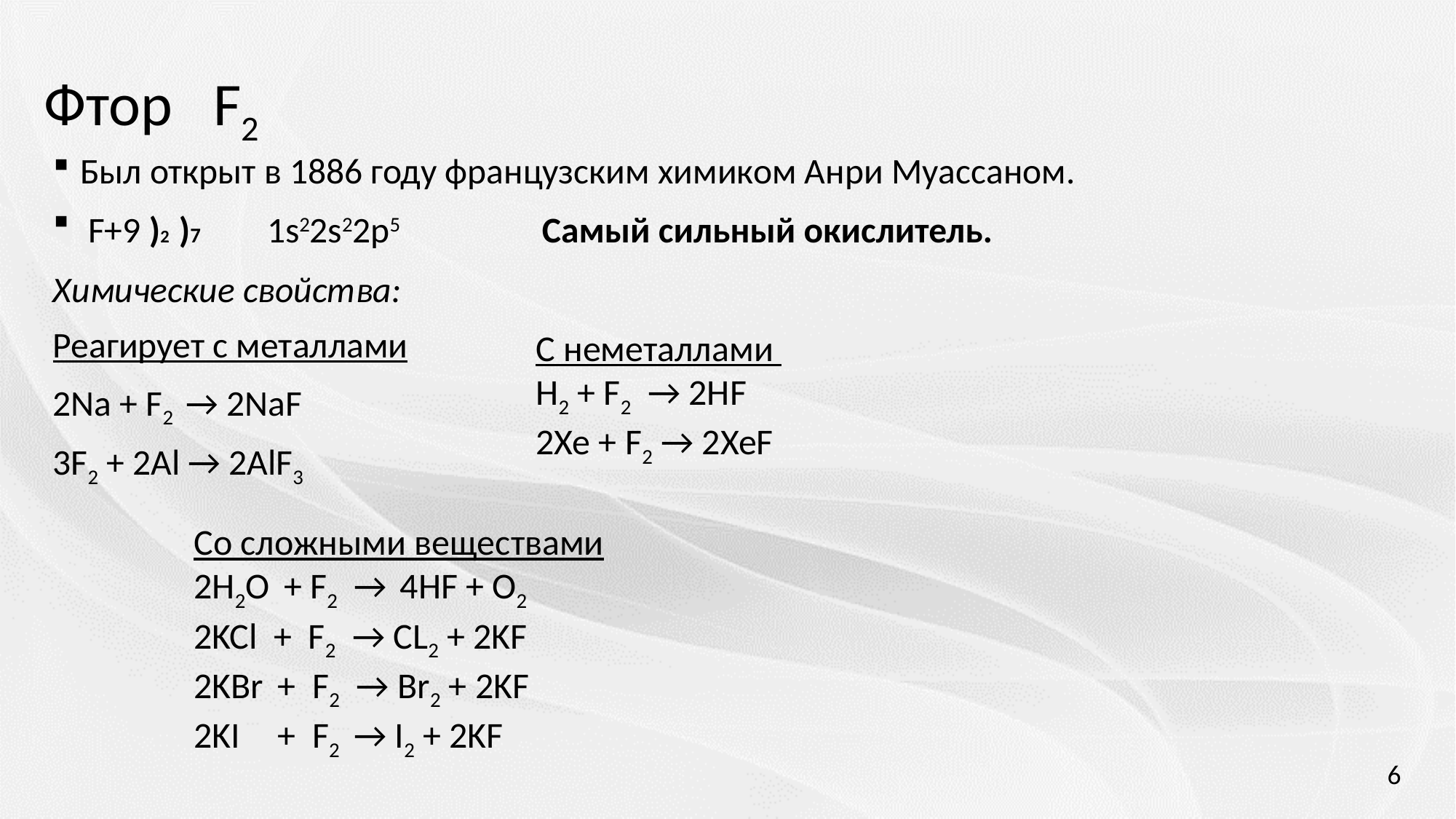

# Фтор   F2
Был открыт в 1886 году французским химиком Анри Муассаном.
 F+9 )2 )7       1s22s22p5                   Самый сильный окислитель.
Химические свойства:
Реагирует с металлами
2Na + F2  → 2NaF
3F2 + 2Al → 2AlF3

С неметаллами
H2 + F2  → 2HF
2Xe + F2 → 2XeF
Со сложными веществами
2H2O   + F2  →  4HF + O2
2KCl  +  F2  → CL2 + 2KF
2KBr   +  F2  → Br2 + 2KF
2KI     +  F2   → I2 + 2KF
6